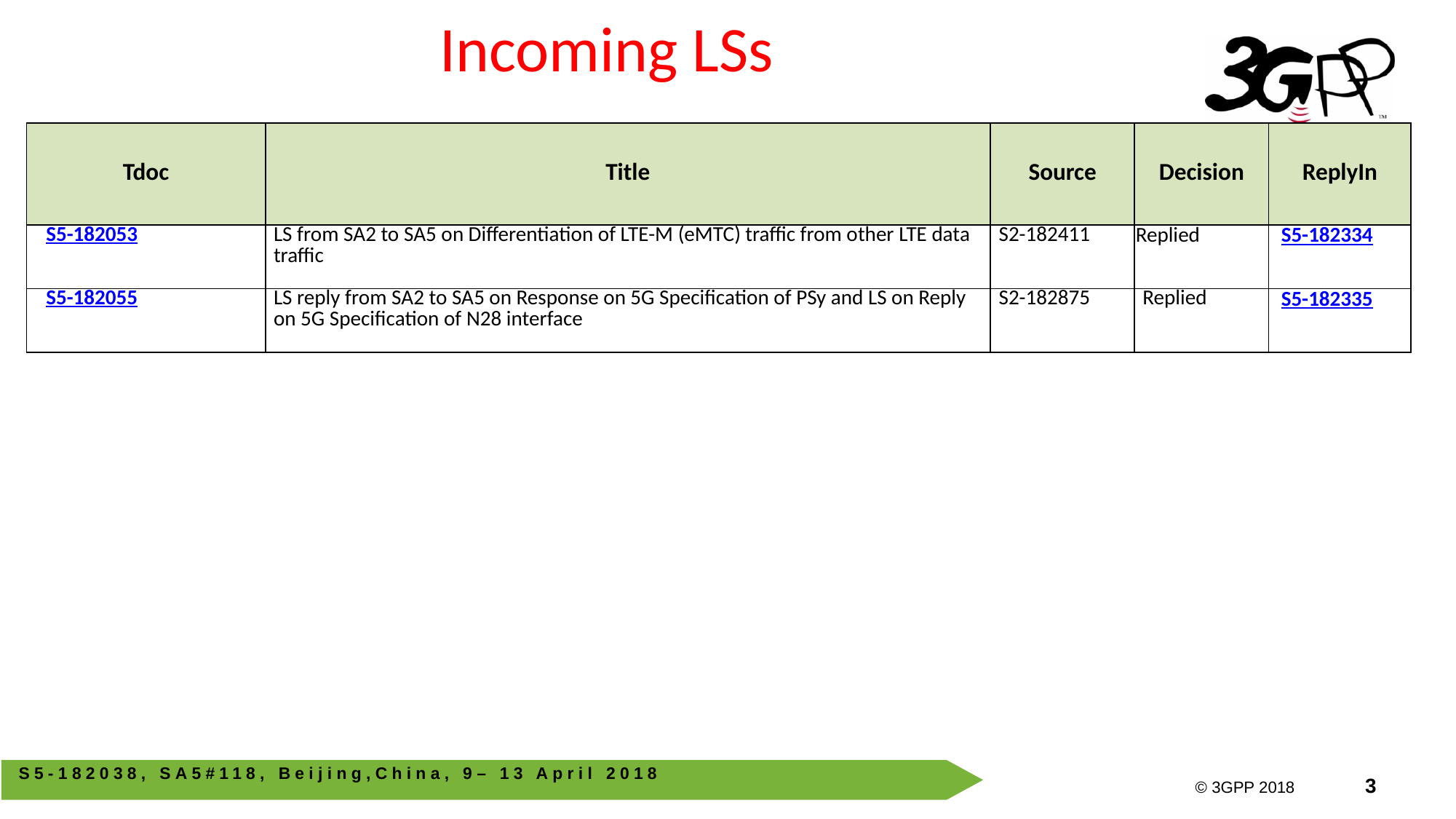

# Incoming LSs
| Tdoc | Title | Source | Decision | ReplyIn |
| --- | --- | --- | --- | --- |
| S5-182053 | LS from SA2 to SA5 on Differentiation of LTE-M (eMTC) traffic from other LTE data traffic | S2-182411 | Replied | S5-182334 |
| S5-182055 | LS reply from SA2 to SA5 on Response on 5G Specification of PSy and LS on Reply on 5G Specification of N28 interface | S2-182875 | Replied | S5-182335 |